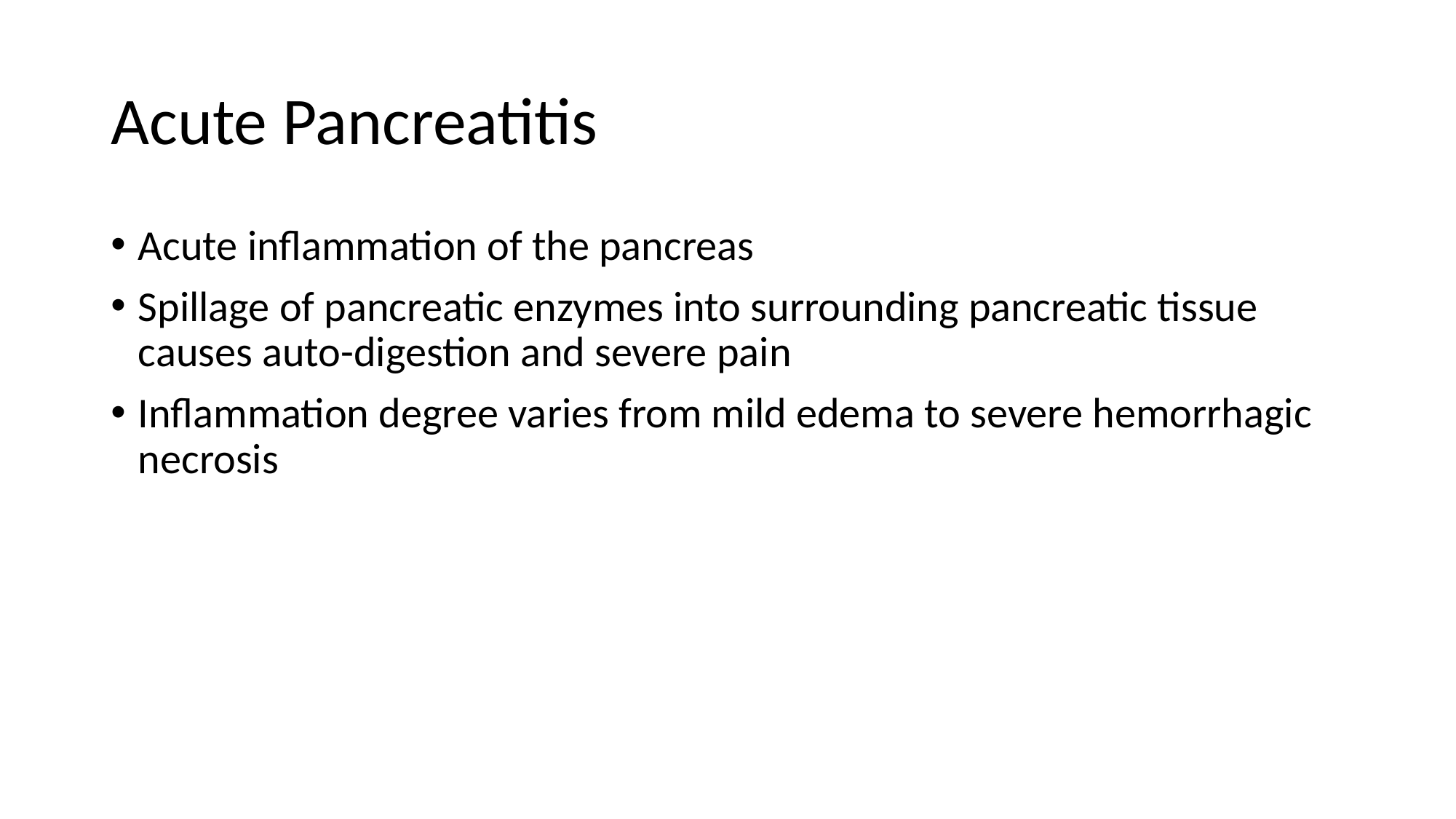

# Acute Pancreatitis
Acute inflammation of the pancreas
Spillage of pancreatic enzymes into surrounding pancreatic tissue causes auto-digestion and severe pain
Inflammation degree varies from mild edema to severe hemorrhagic necrosis